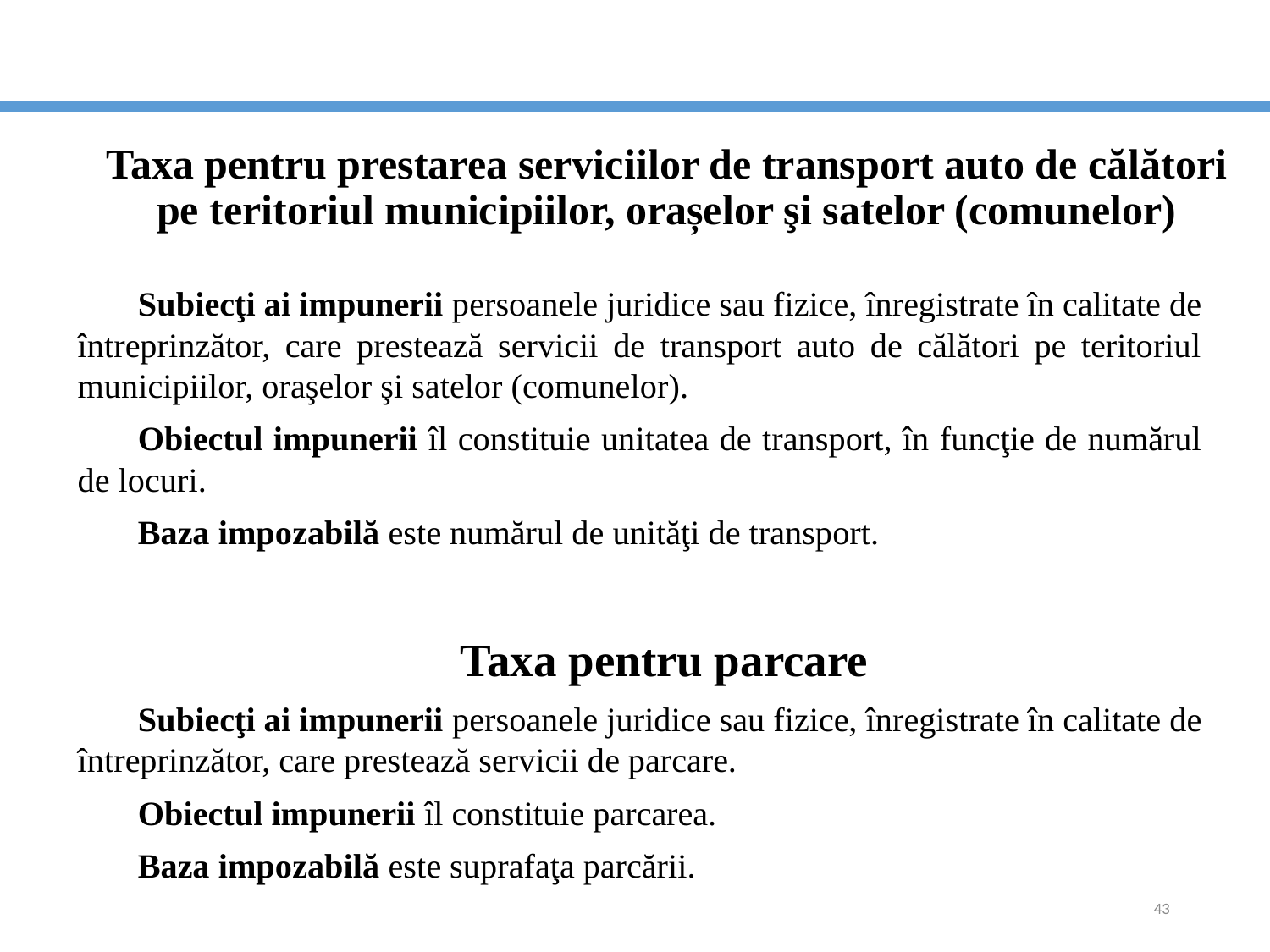

# Taxa pentru prestarea serviciilor de transport auto de călători pe teritoriul municipiilor, orașelor şi satelor (comunelor)
Subiecţi ai impunerii persoanele juridice sau fizice, înregistrate în calitate de întreprinzător, care prestează servicii de transport auto de călători pe teritoriul municipiilor, oraşelor şi satelor (comunelor).
Obiectul impunerii îl constituie unitatea de transport, în funcţie de numărul de locuri.
Baza impozabilă este numărul de unităţi de transport.

Taxa pentru parcare
Subiecţi ai impunerii persoanele juridice sau fizice, înregistrate în calitate de întreprinzător, care prestează servicii de parcare.
Obiectul impunerii îl constituie parcarea.
Baza impozabilă este suprafaţa parcării.
43